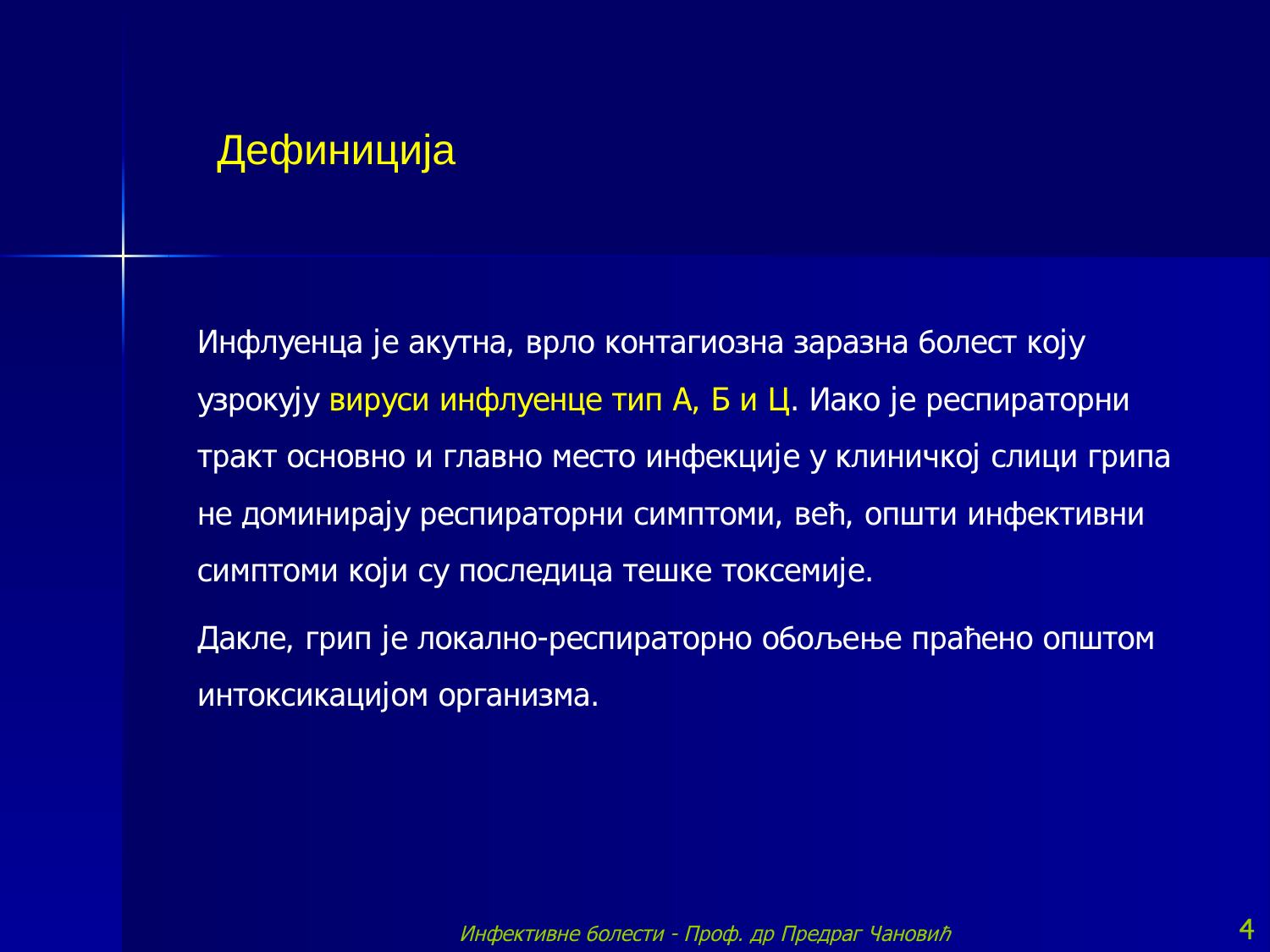

Дефиниција
Инфлуенца је акутна, врло контагиозна заразна болест коју узрокују вируси инфлуенце тип А, Б и Ц. Иако је респираторни тракт основно и главно место инфекције у клиничкој слици грипа не доминирају респираторни симптоми, већ, општи инфективни симптоми који су последица тешке токсемије.
Дакле, грип је локално-респираторно обољење праћено општом интоксикацијом организма.
Инфективне болести - Проф. др Предраг Чановић
4